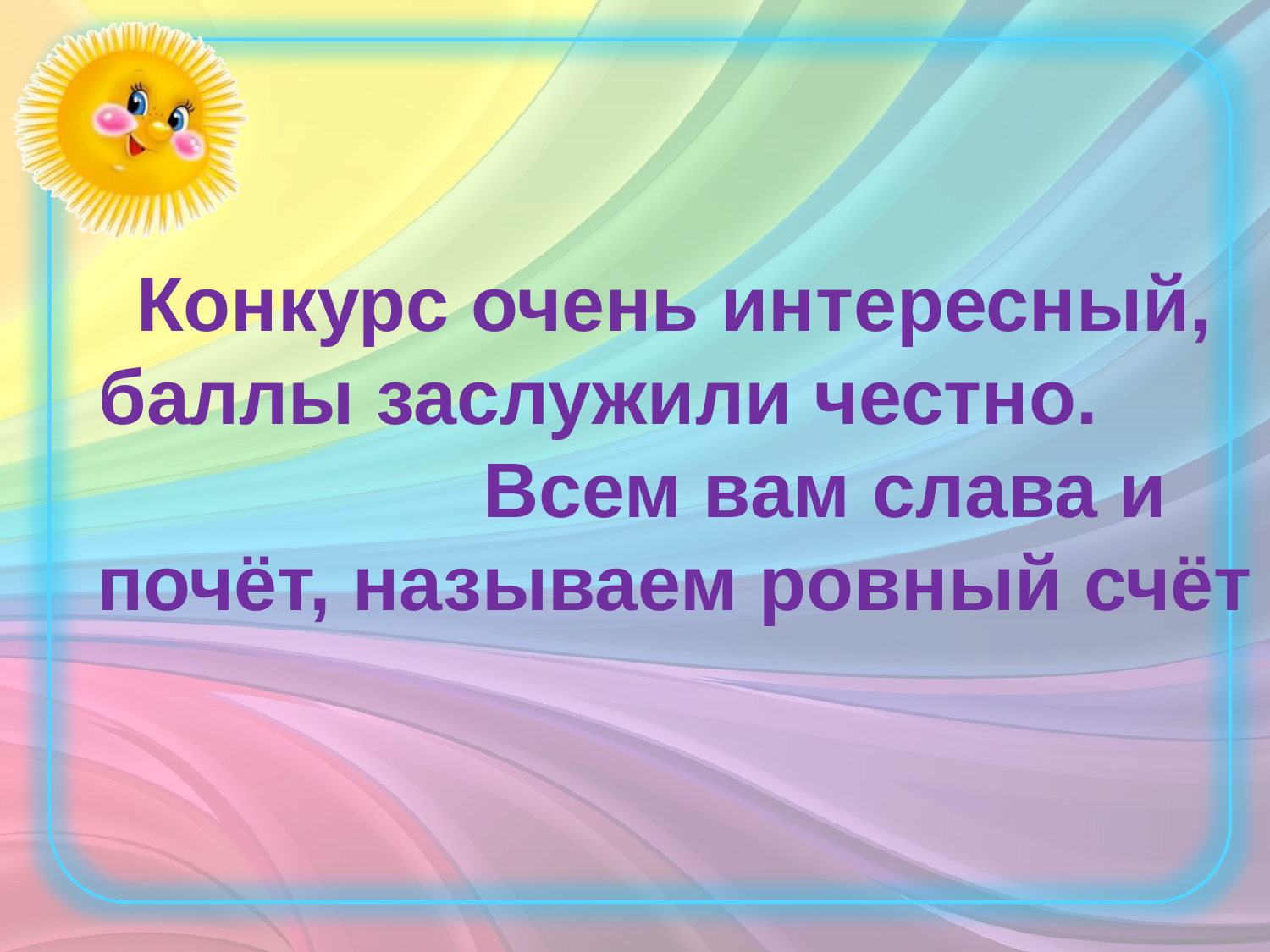

Конкурс очень интересный, баллы заслужили честно.                      Всем вам слава и почёт, называем ровный счёт